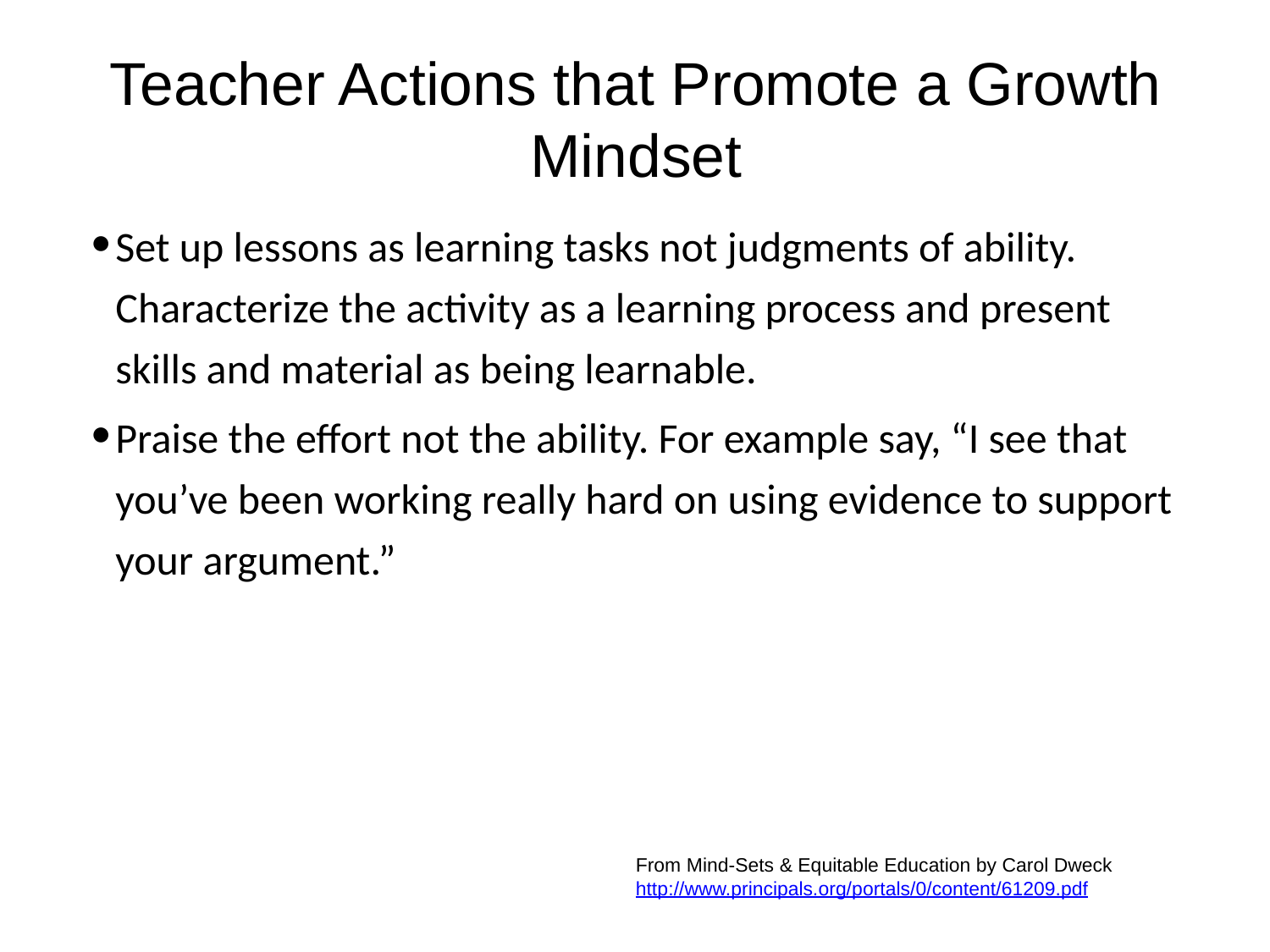

# Teacher Actions that Promote a Growth Mindset
Set up lessons as learning tasks not judgments of ability. Characterize the activity as a learning process and present skills and material as being learnable.
Praise the effort not the ability. For example say, “I see that you’ve been working really hard on using evidence to support your argument.”
From Mind-Sets & Equitable Education by Carol Dweck
http://www.principals.org/portals/0/content/61209.pdf